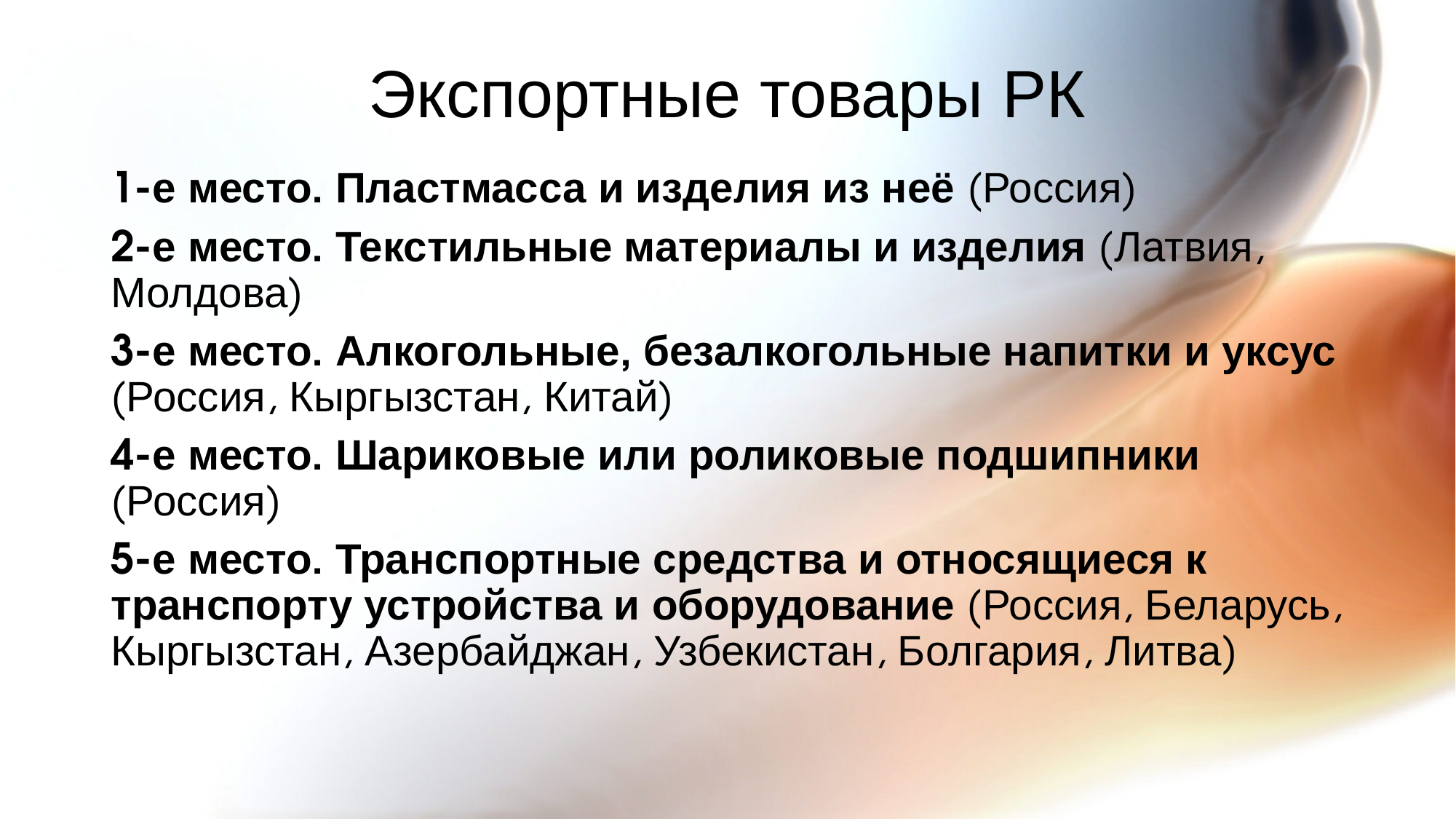

# Экспортные товары РК
1-е место. Пластмасса и изделия из неё (Россия)
2-е место. Текстильные материалы и изделия (Латвия, Молдова)
3-е место. Алкогольные, безалкогольные напитки и уксус (Россия, Кыргызстан, Китай)
4-е место. Шариковые или роликовые подшипники (Россия)
5-е место. Транспортные средства и относящиеся к транспорту устройства и оборудование (Россия, Беларусь, Кыргызстан, Азербайджан, Узбекистан, Болгария, Литва)